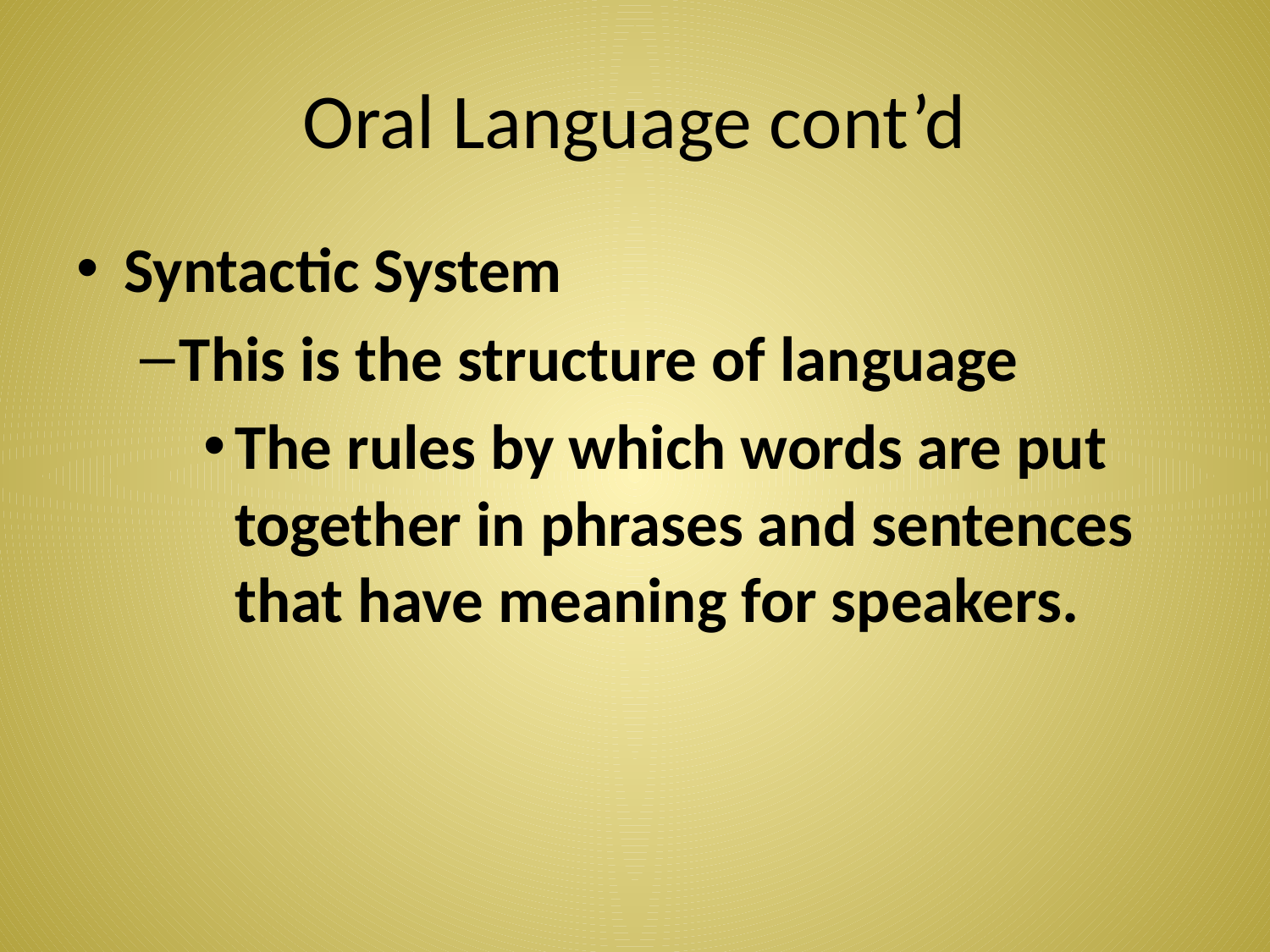

# Oral Language cont’d
Syntactic System
This is the structure of language
The rules by which words are put together in phrases and sentences that have meaning for speakers.